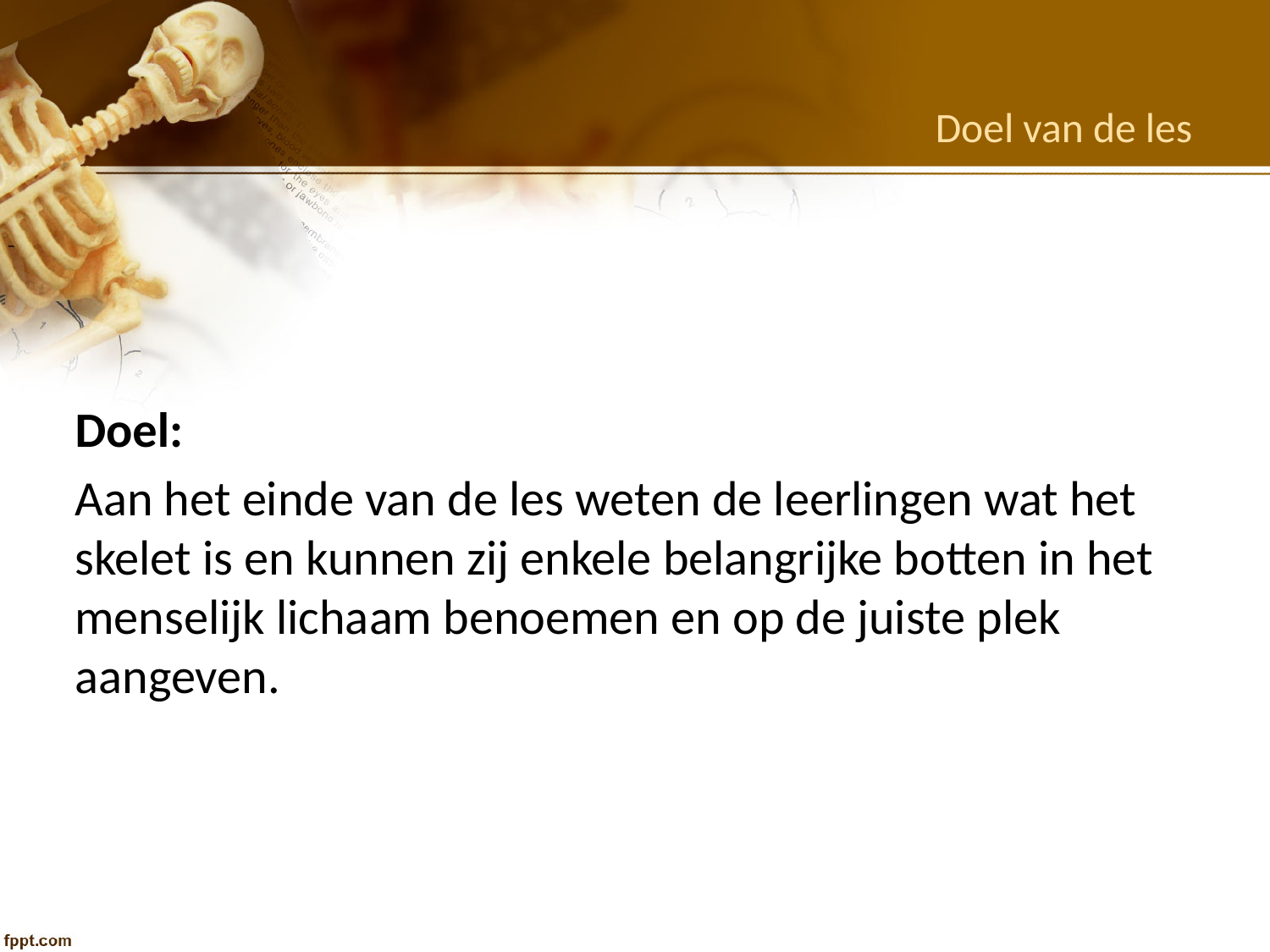

# Doel van de les
Doel:
Aan het einde van de les weten de leerlingen wat het skelet is en kunnen zij enkele belangrijke botten in het menselijk lichaam benoemen en op de juiste plek aangeven.